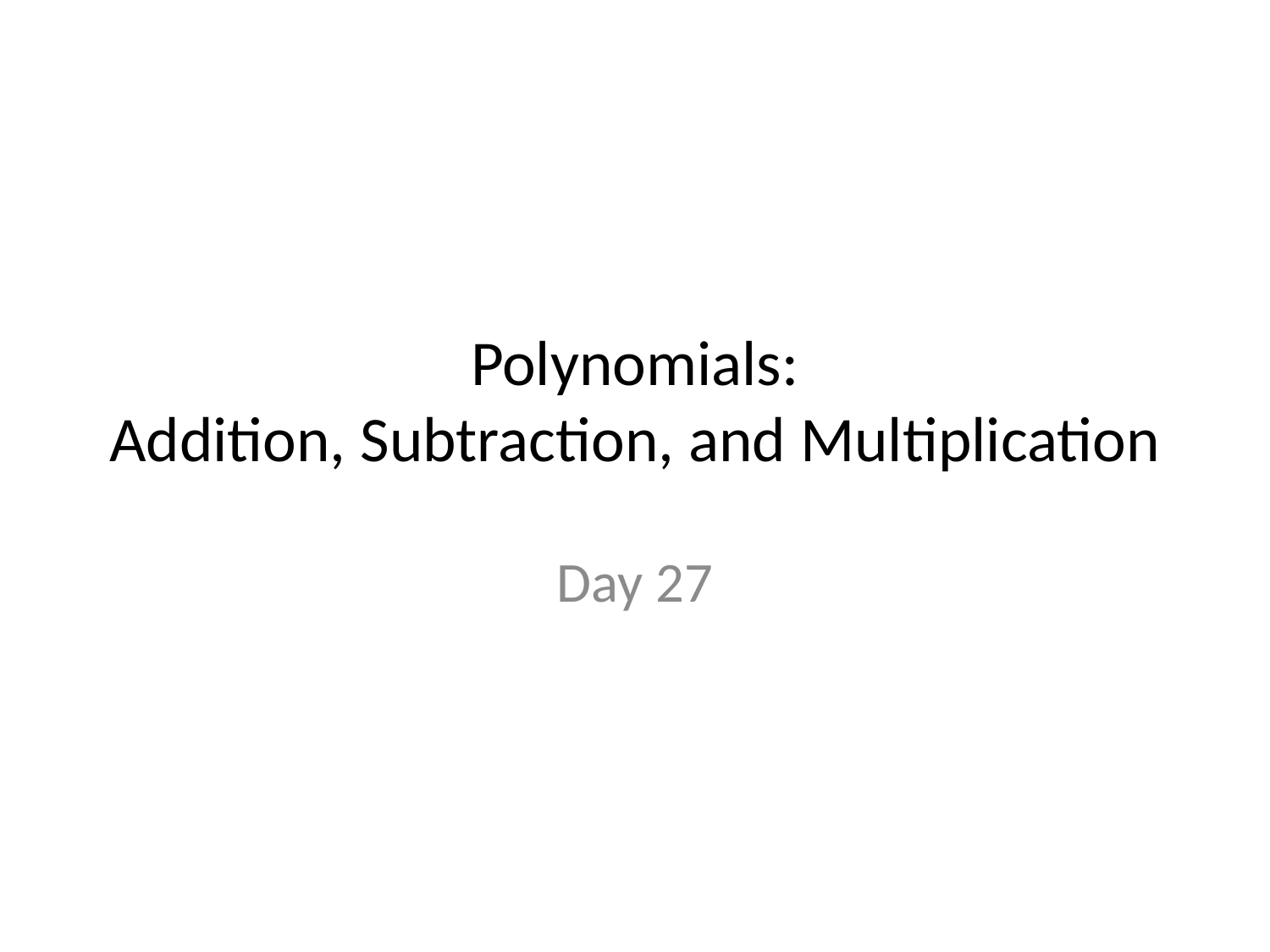

# Polynomials: Addition, Subtraction, and Multiplication
Day 27